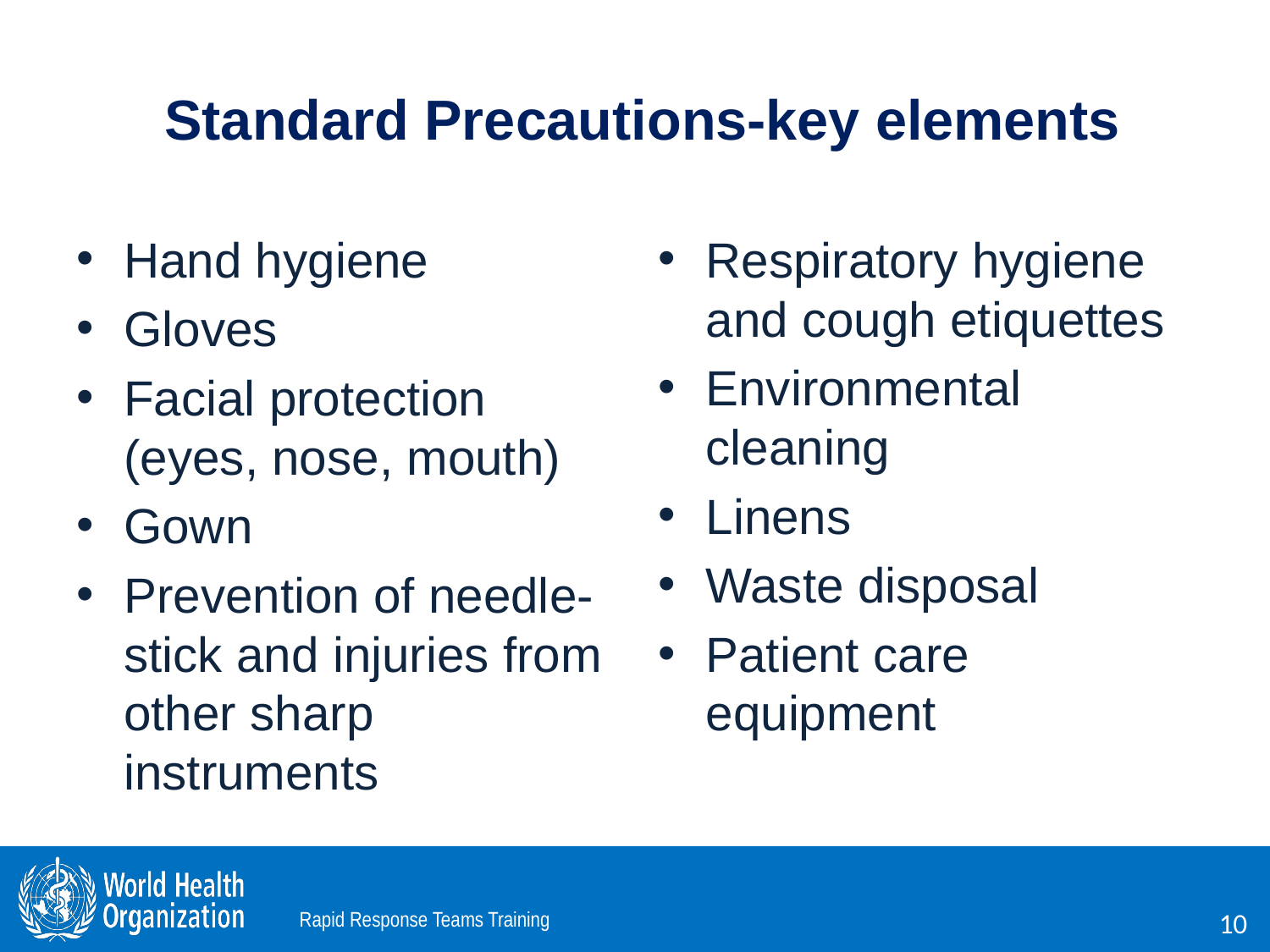

# Standard Precautions-key elements
Hand hygiene
Gloves
Facial protection (eyes, nose, mouth)
Gown
Prevention of needle-stick and injuries from other sharp instruments
Respiratory hygiene and cough etiquettes
Environmental cleaning
Linens
Waste disposal
Patient care equipment